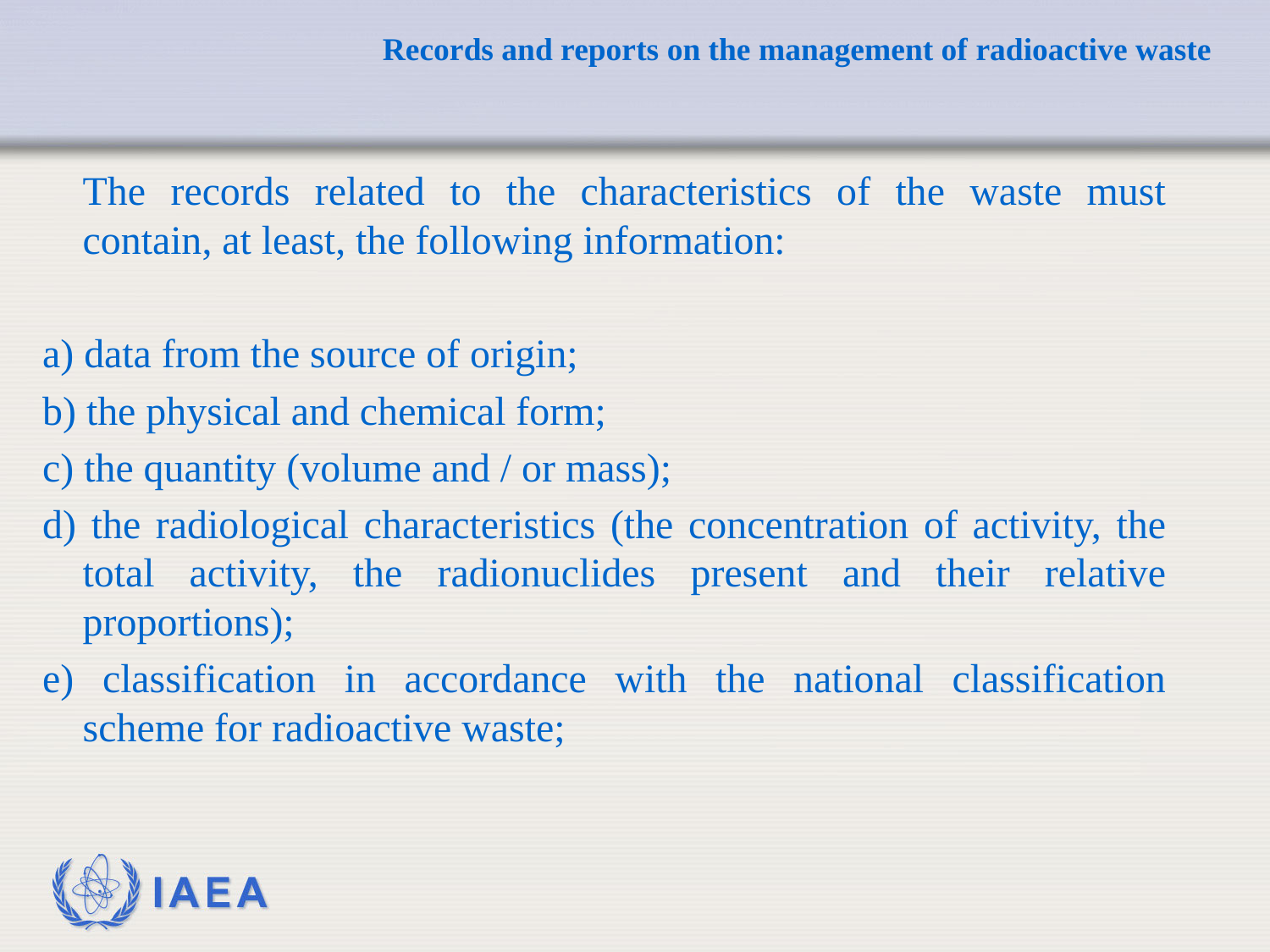

# Records and reports on the management of radioactive waste
	The records related to the characteristics of the waste must contain, at least, the following information:

a) data from the source of origin;
b) the physical and chemical form;
c) the quantity (volume and / or mass);
d) the radiological characteristics (the concentration of activity, the total activity, the radionuclides present and their relative proportions);
e) classification in accordance with the national classification scheme for radioactive waste;